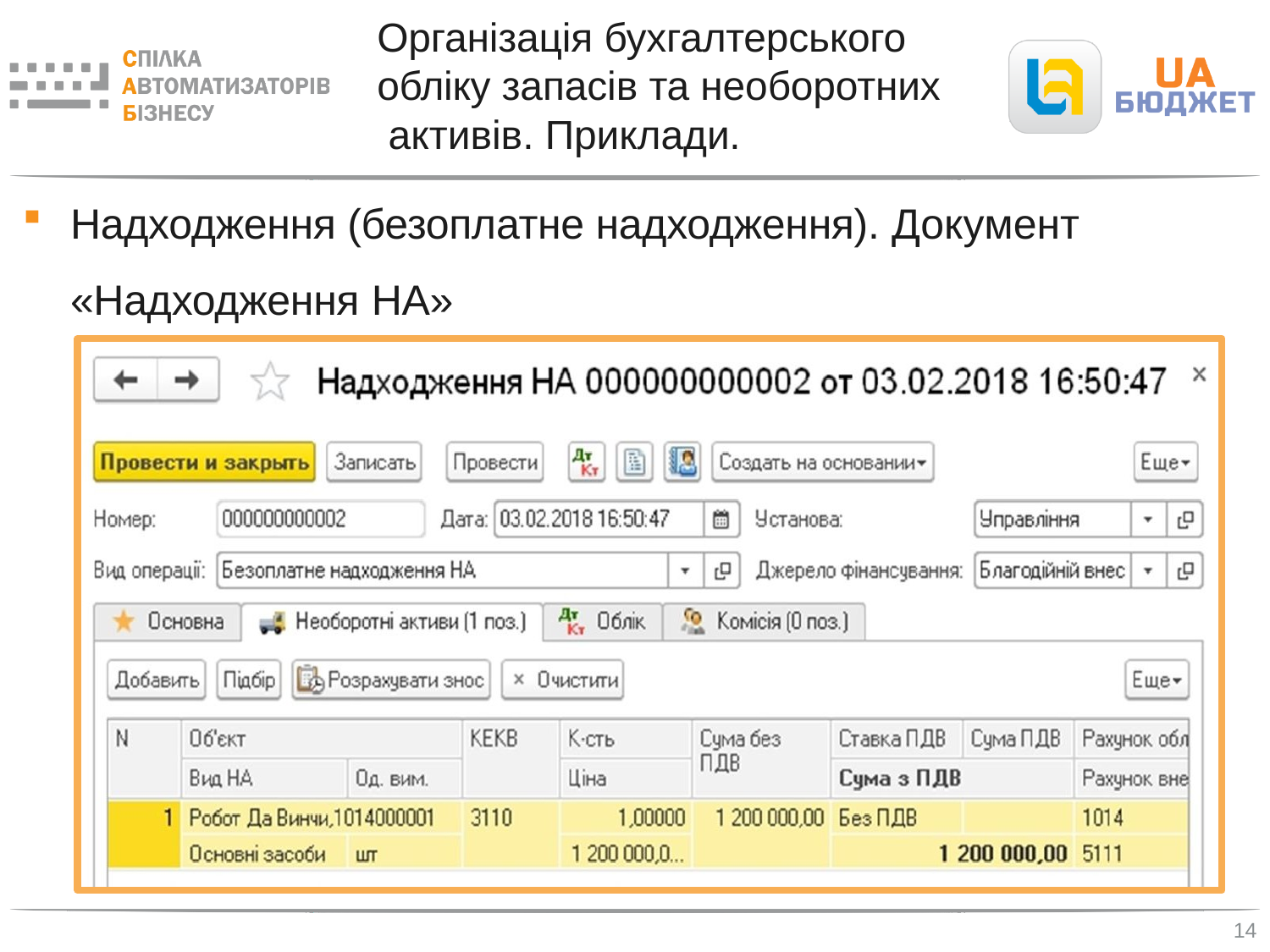

# Організація бухгалтерського  обліку запасів та необоротних  активів. Приклади.

Надходження (безоплатне надходження). Документ
«Надходження НА»

14